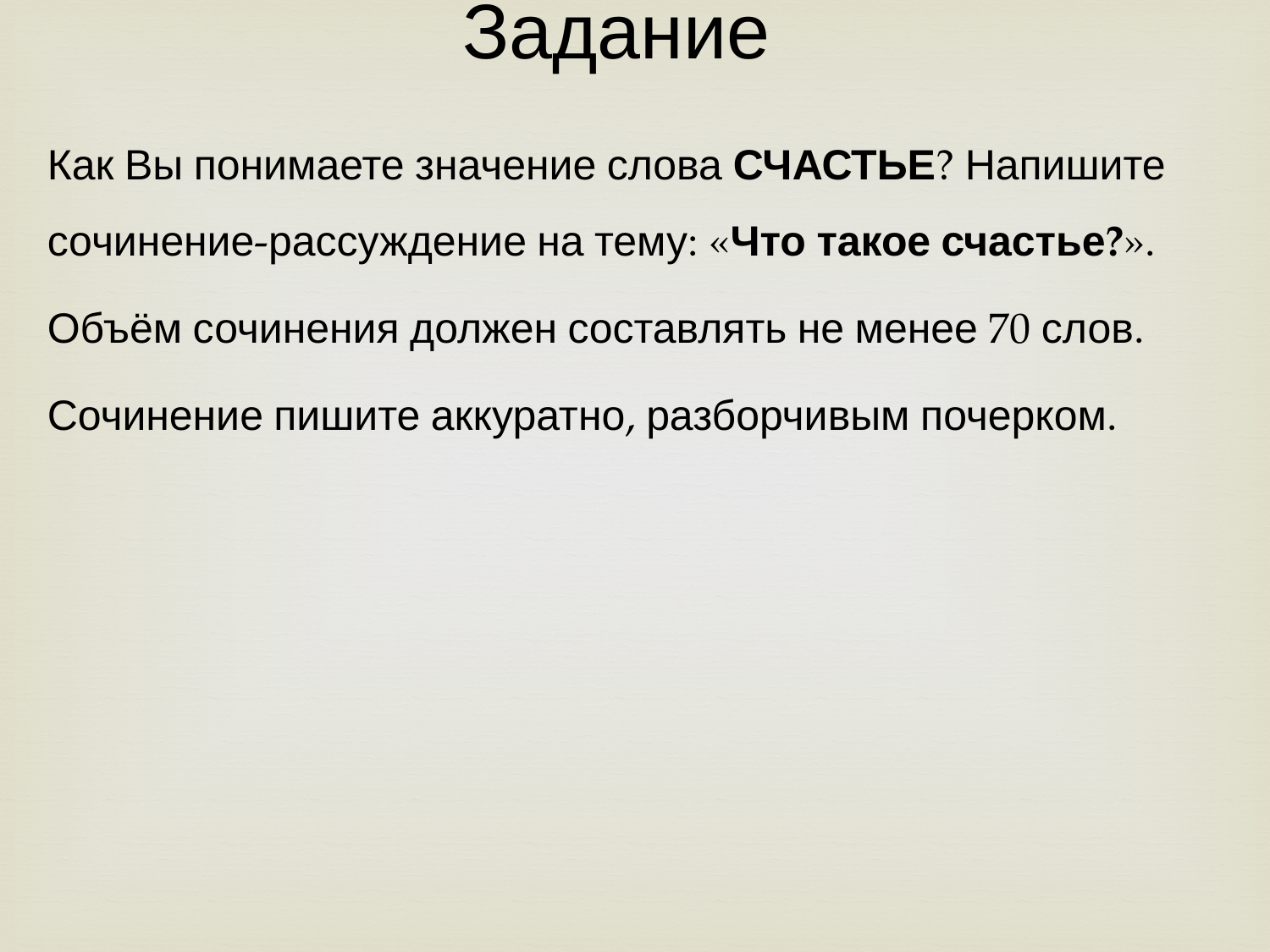

Задание
Как Вы понимаете значение слова СЧАСТЬЕ? Напишите сочинение-рассуждение на тему: «Что такое счастье?».
Объём сочинения должен составлять не менее 70 слов.
Сочинение пишите аккуратно, разборчивым почерком.